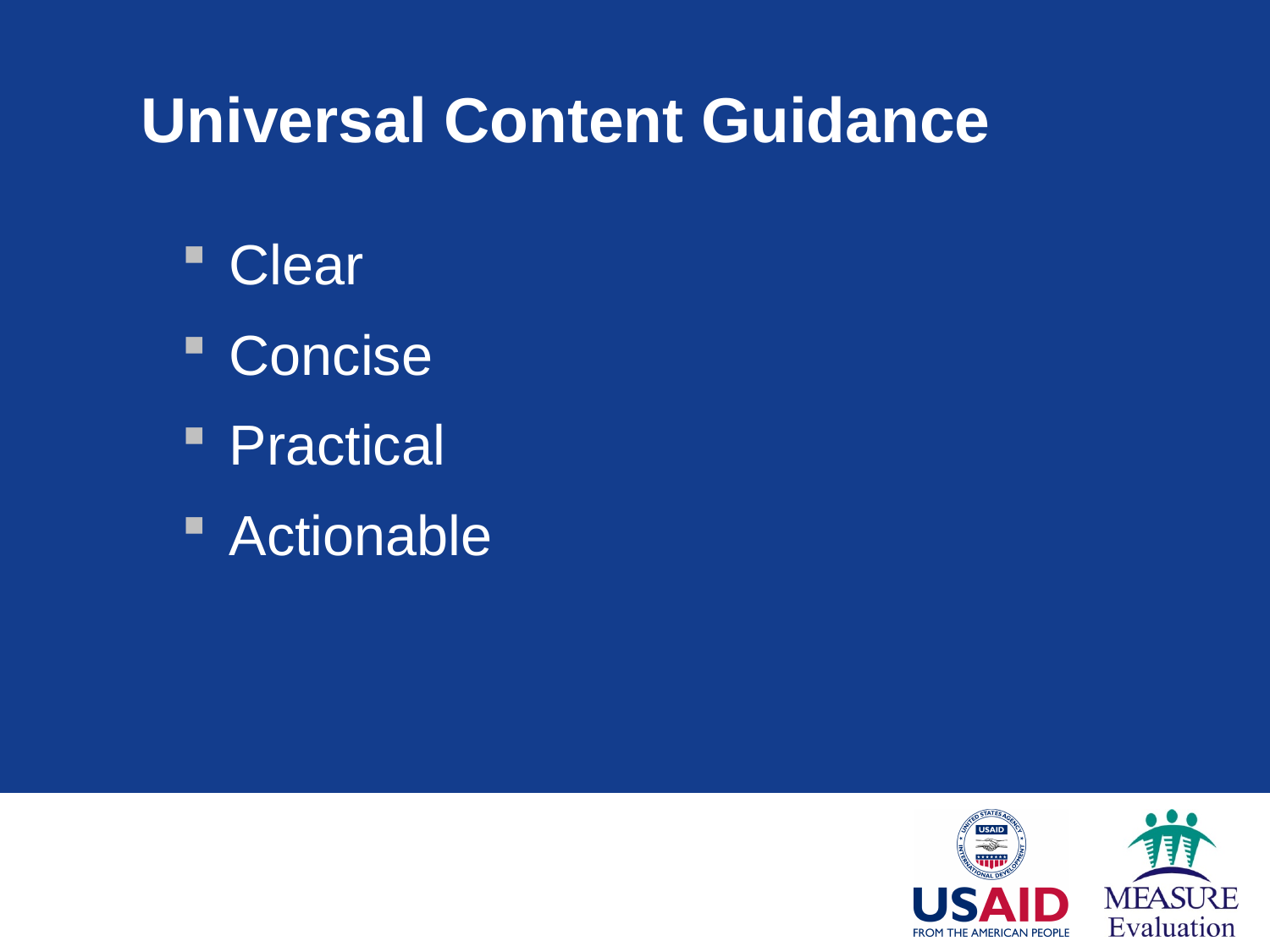

# Universal Content Guidance
Clear
Concise
Practical
Actionable